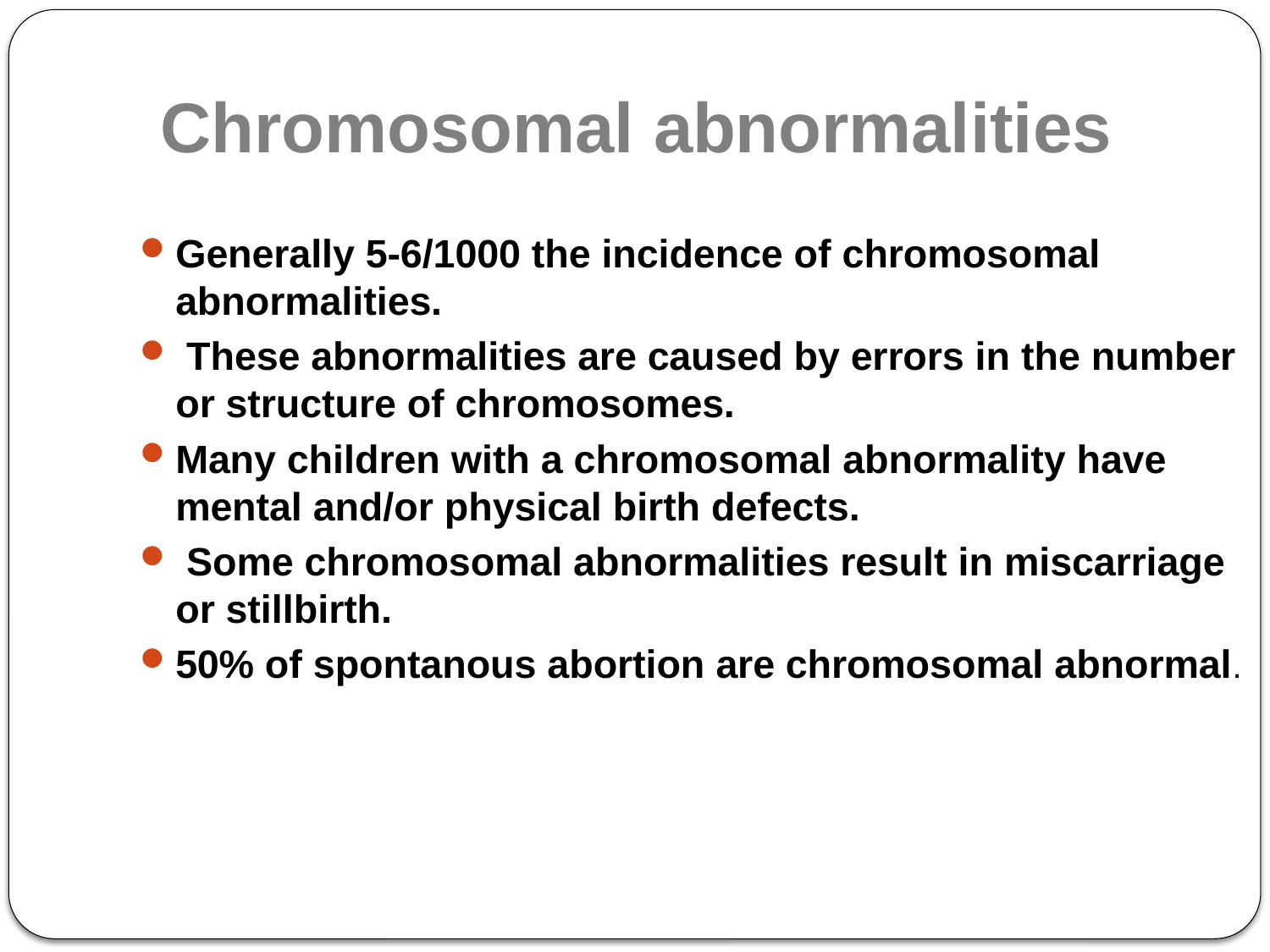

# Chromosomal abnormalities
Generally 5-6/1000 the incidence of chromosomal abnormalities.
 These abnormalities are caused by errors in the number or structure of chromosomes.
Many children with a chromosomal abnormality have mental and/or physical birth defects.
 Some chromosomal abnormalities result in miscarriage or stillbirth.
50% of spontanous abortion are chromosomal abnormal.